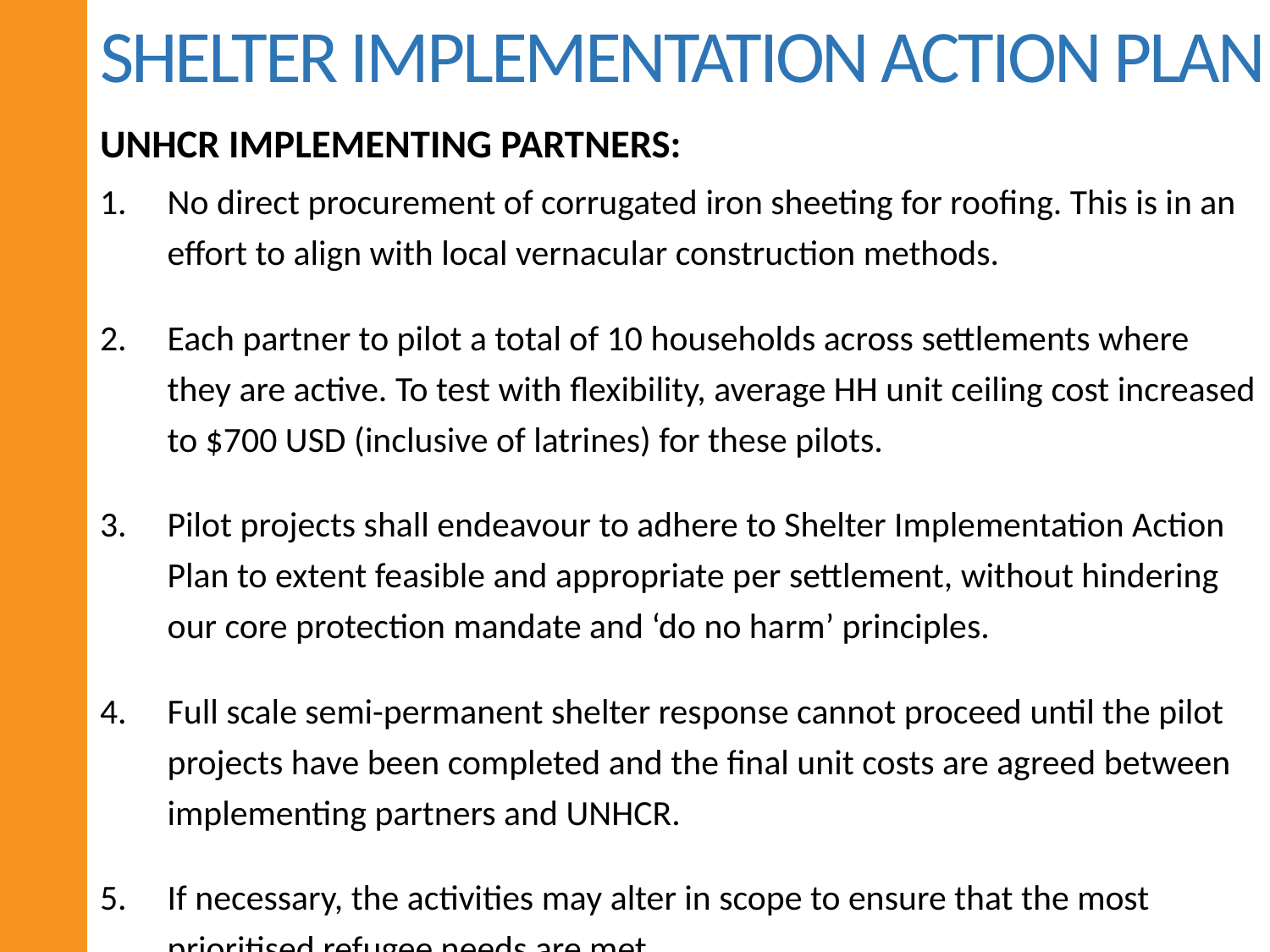

SHELTER IMPLEMENTATION ACTION PLAN
UNHCR IMPLEMENTING PARTNERS:
No direct procurement of corrugated iron sheeting for roofing. This is in an effort to align with local vernacular construction methods.

Each partner to pilot a total of 10 households across settlements where they are active. To test with flexibility, average HH unit ceiling cost increased to $700 USD (inclusive of latrines) for these pilots.

Pilot projects shall endeavour to adhere to Shelter Implementation Action Plan to extent feasible and appropriate per settlement, without hindering our core protection mandate and ‘do no harm’ principles.

Full scale semi-permanent shelter response cannot proceed until the pilot projects have been completed and the final unit costs are agreed between implementing partners and UNHCR.

If necessary, the activities may alter in scope to ensure that the most prioritised refugee needs are met.